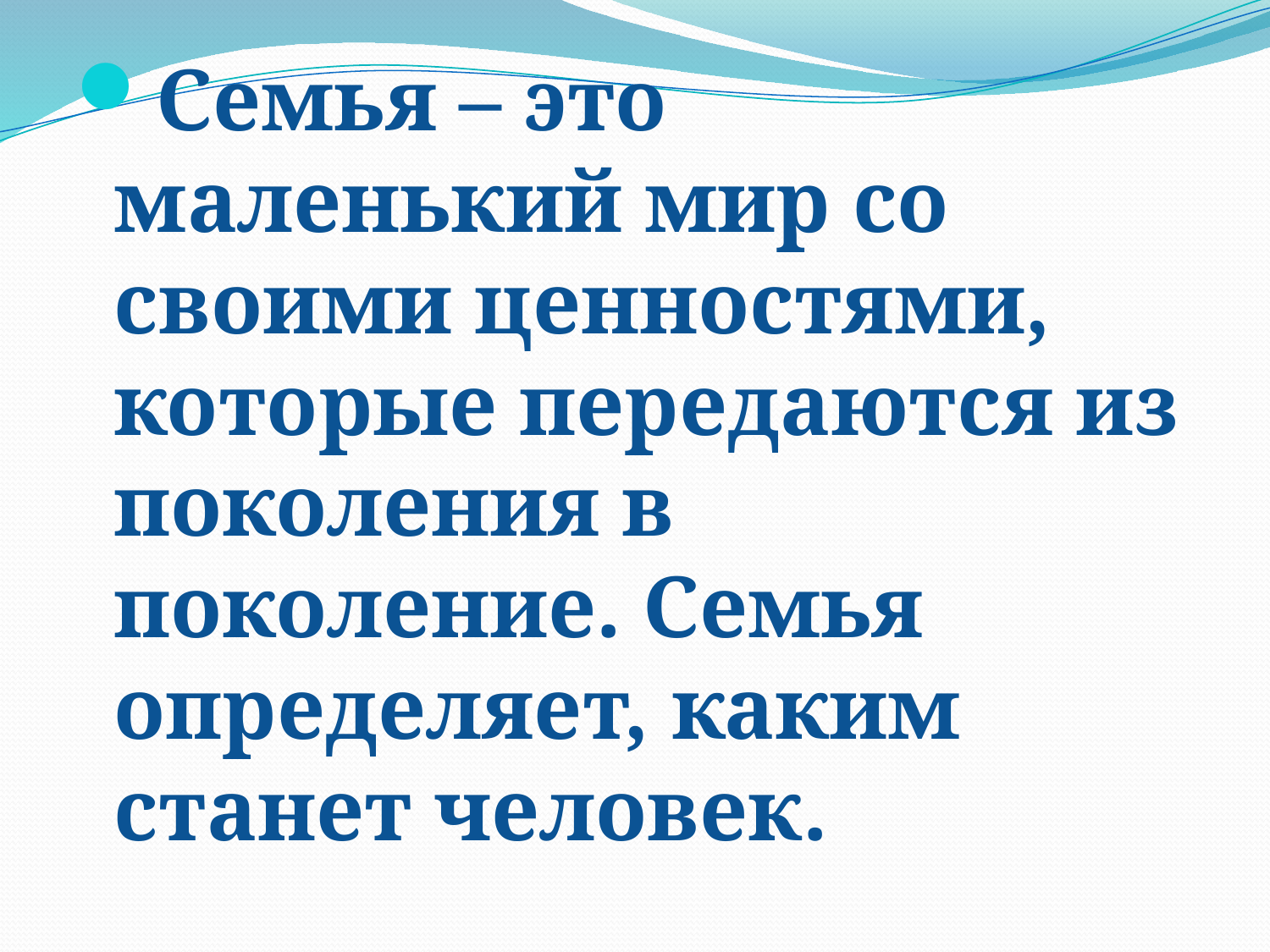

Семья – это маленький мир со своими ценностями, которые передаются из поколения в поколение. Семья определяет, каким станет человек.